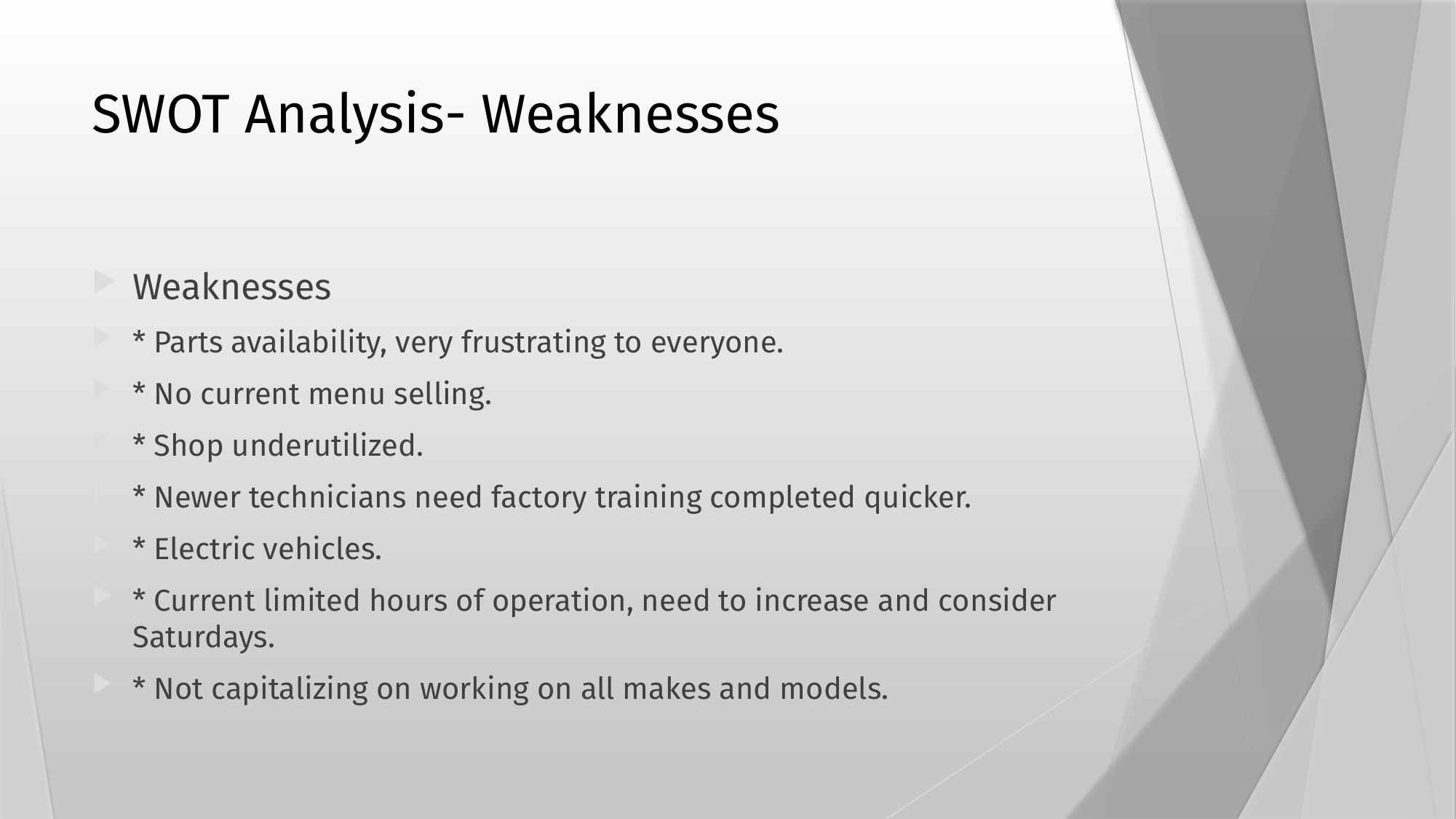

# SWOT Analysis- Weaknesses
Weaknesses
* Parts availability, very frustrating to everyone.
* No current menu selling.
* Shop underutilized.
* Newer technicians need factory training completed quicker.
* Electric vehicles.
* Current limited hours of operation, need to increase and consider Saturdays.
* Not capitalizing on working on all makes and models.